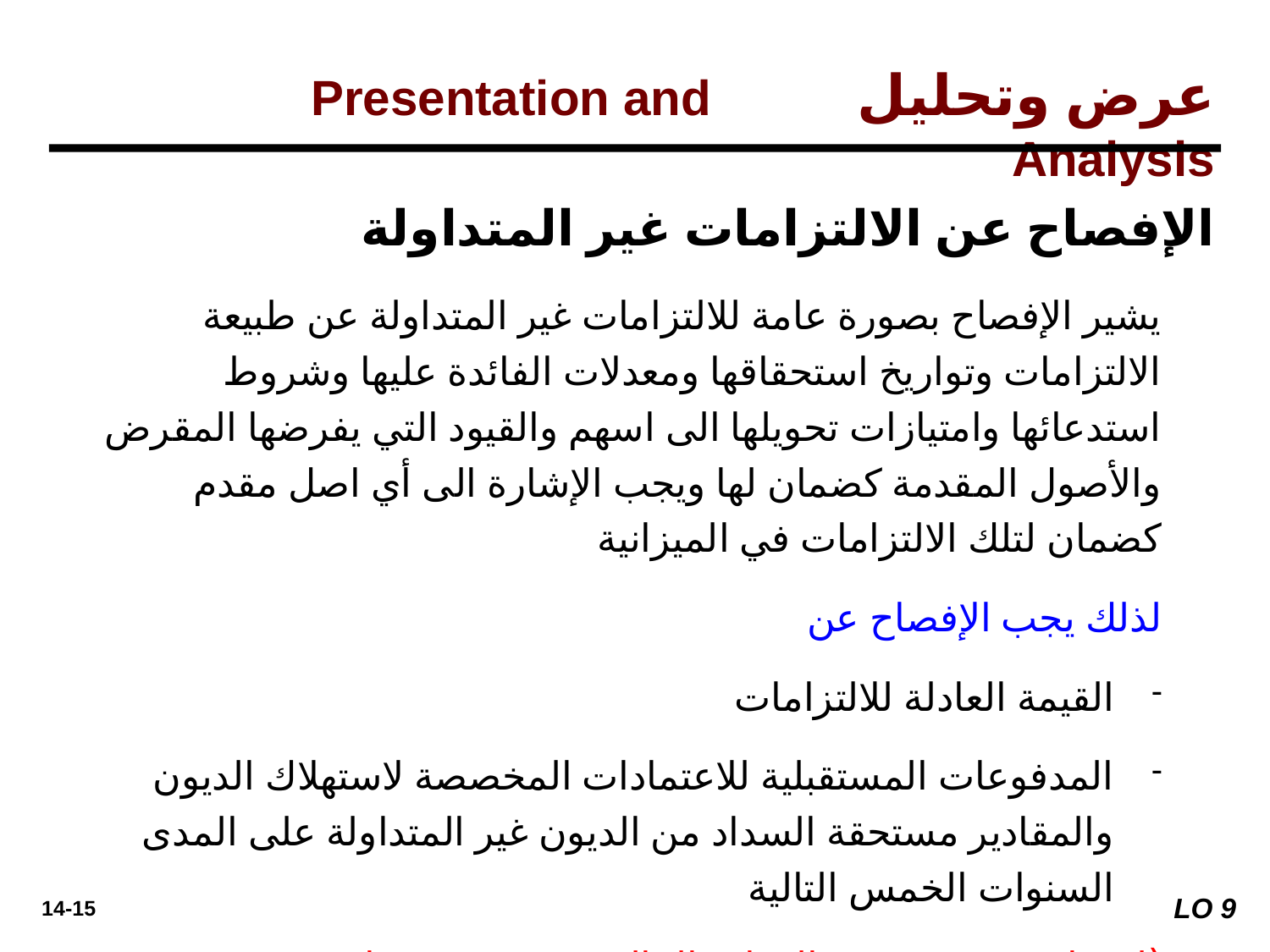

عرض وتحليل          Presentation and Analysis

الإفصاح عن الالتزامات غير المتداولة
يشير الإفصاح بصورة عامة للالتزامات غير المتداولة عن طبيعة الالتزامات وتواريخ استحقاقها ومعدلات الفائدة عليها وشروط استدعائها وامتيازات تحويلها الى اسهم والقيود التي يفرضها المقرض والأصول المقدمة كضمان لها ويجب الإشارة الى أي اصل مقدم كضمان لتلك الالتزامات في الميزانية
لذلك يجب الإفصاح عن
القيمة العادلة للالتزامات
المدفوعات المستقبلية للاعتمادات المخصصة لاستهلاك الديون والمقادير مستحقة السداد من الديون غير المتداولة على المدى السنوات الخمس التالية
(لمساعدة مستخدمي القوائم المالية في تقييم مقدار وتوقيت التدفقات النقدية المستقبلية )
LO 9